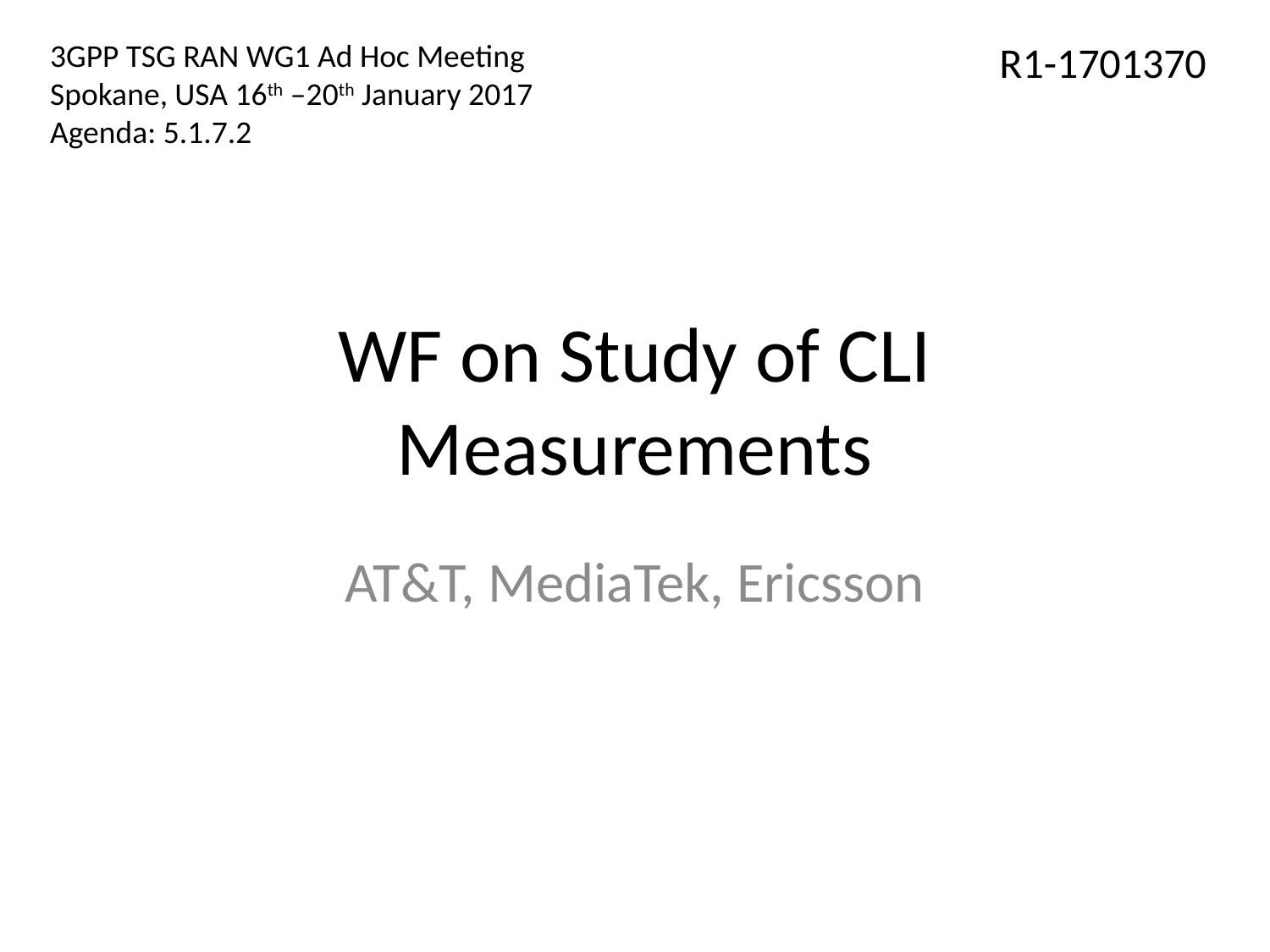

3GPP TSG RAN WG1 Ad Hoc Meeting
Spokane, USA 16th –20th January 2017
Agenda: 5.1.7.2
R1-1701370
# WF on Study of CLI Measurements
AT&T, MediaTek, Ericsson